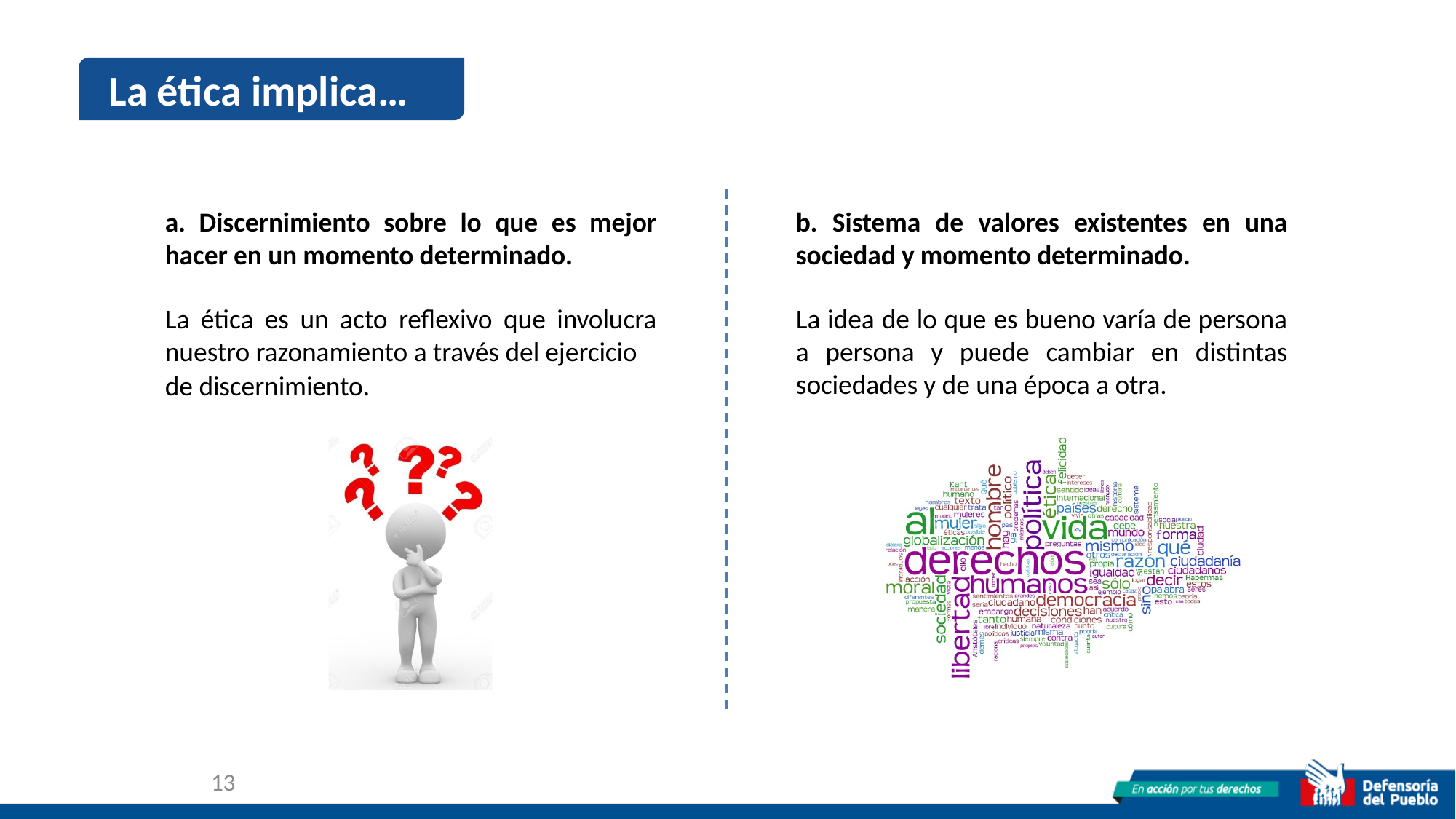

La ética implica…
a. Discernimiento sobre lo que es mejor hacer en un momento determinado.
b. Sistema de valores existentes en una sociedad y momento determinado.
La ética es un acto reflexivo que involucra nuestro razonamiento a través del ejercicio
de discernimiento.
La idea de lo que es bueno varía de persona a persona y puede cambiar en distintas sociedades y de una época a otra.

13